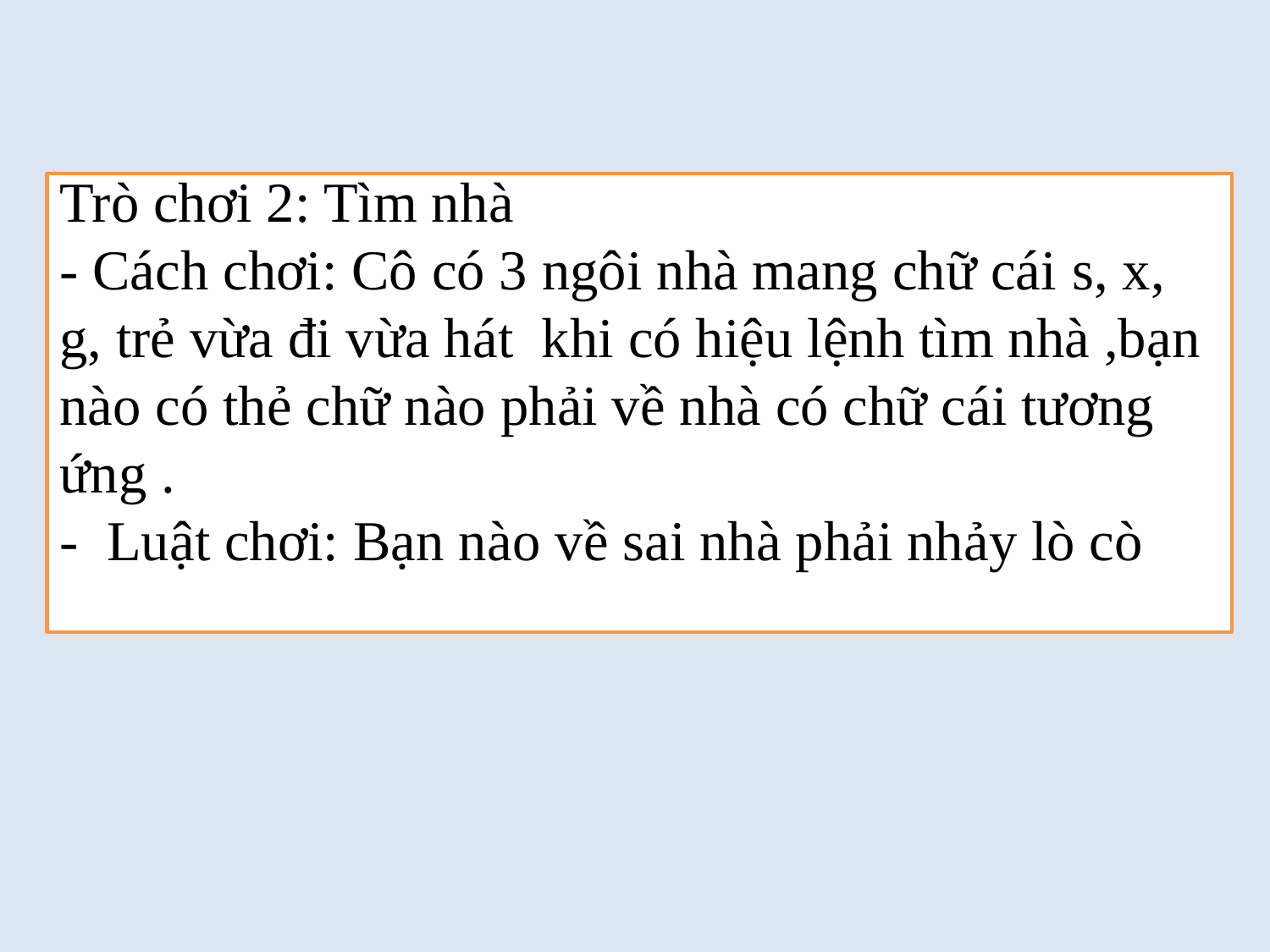

Trò chơi 2: Tìm nhà
- Cách chơi: Cô có 3 ngôi nhà mang chữ cái s, x, g, trẻ vừa đi vừa hát  khi có hiệu lệnh tìm nhà ,bạn nào có thẻ chữ nào phải về nhà có chữ cái tương ứng .
-  Luật chơi: Bạn nào về sai nhà phải nhảy lò cò